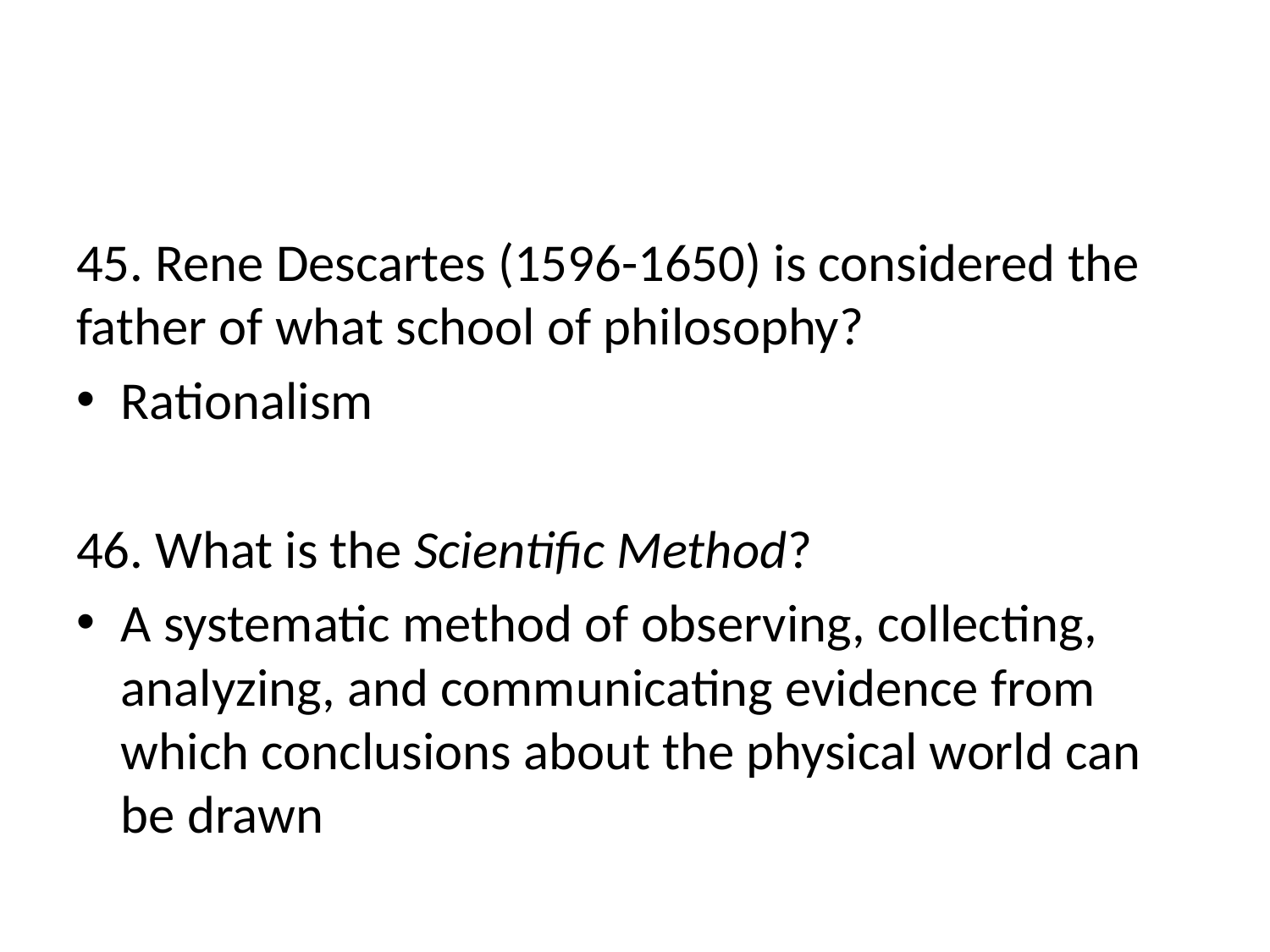

#
45. Rene Descartes (1596-1650) is considered the father of what school of philosophy?
Rationalism

46. What is the Scientific Method?
A systematic method of observing, collecting, analyzing, and communicating evidence from which conclusions about the physical world can be drawn